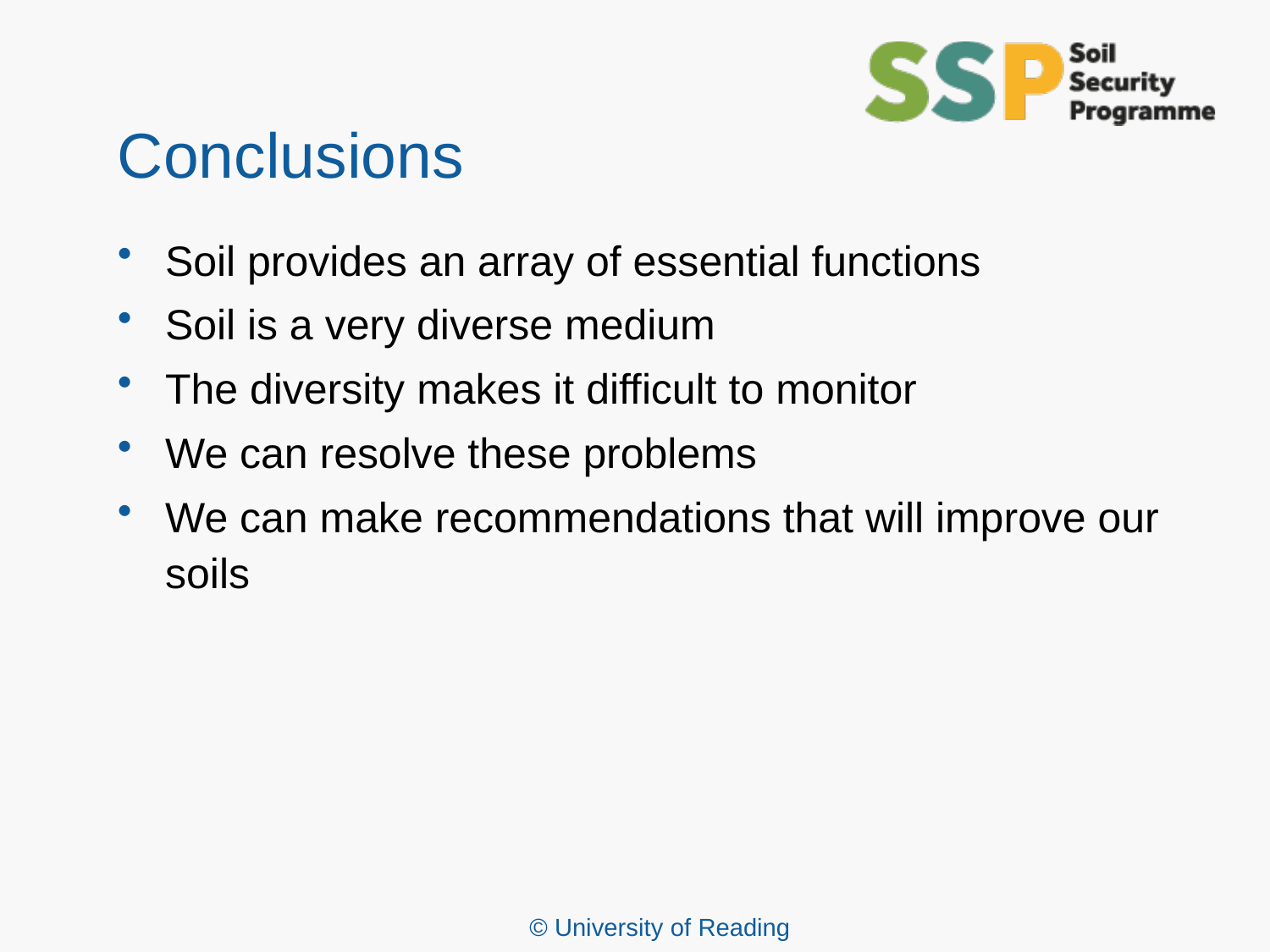

# Conclusions
Soil provides an array of essential functions
Soil is a very diverse medium
The diversity makes it difficult to monitor
We can resolve these problems
We can make recommendations that will improve our soils